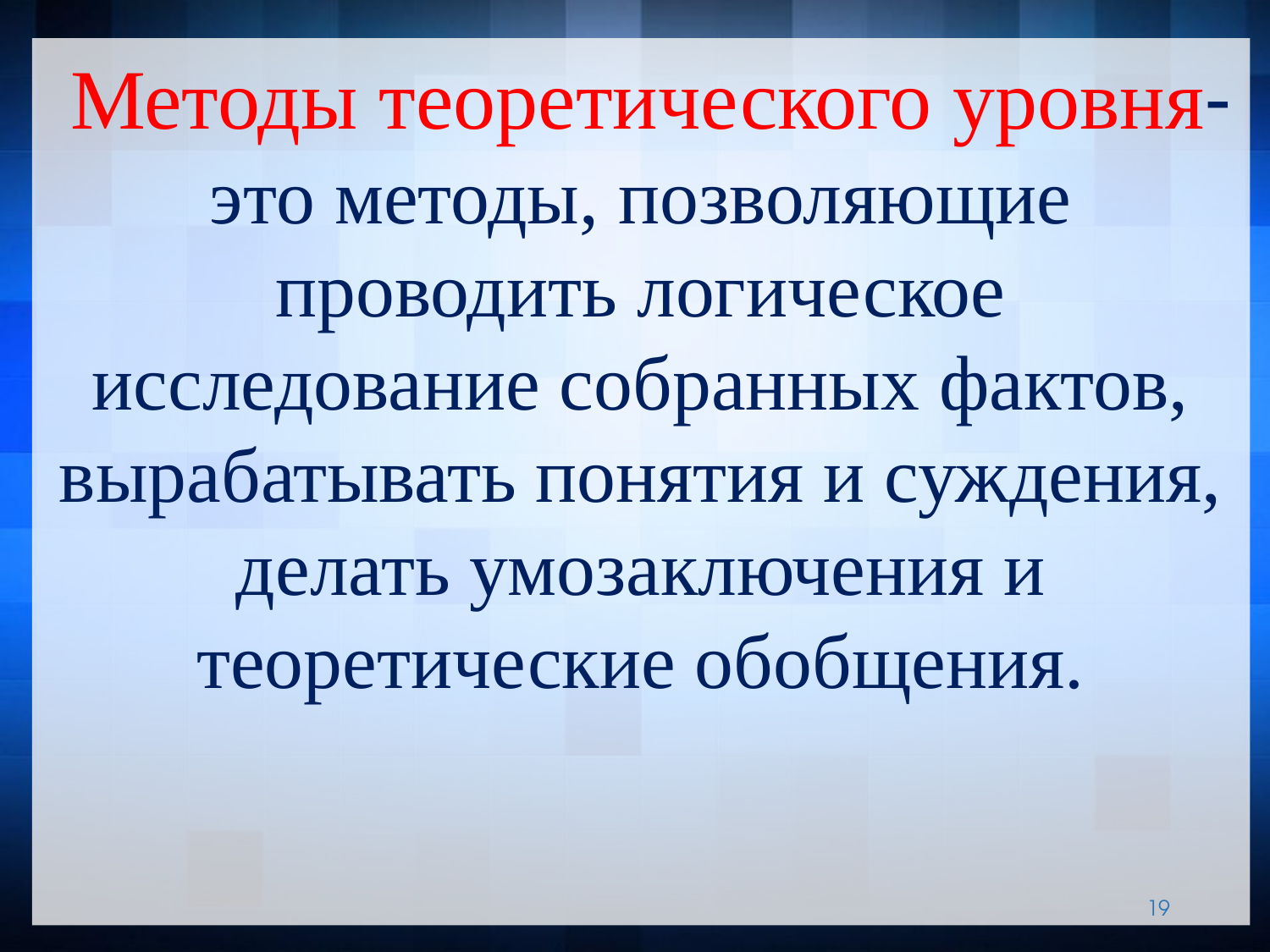

Методы теоретического уровня- это методы, позволяющие проводить логическое исследование собранных фактов, вырабатывать понятия и суждения, делать умозаключения и теоретические обобщения.
19